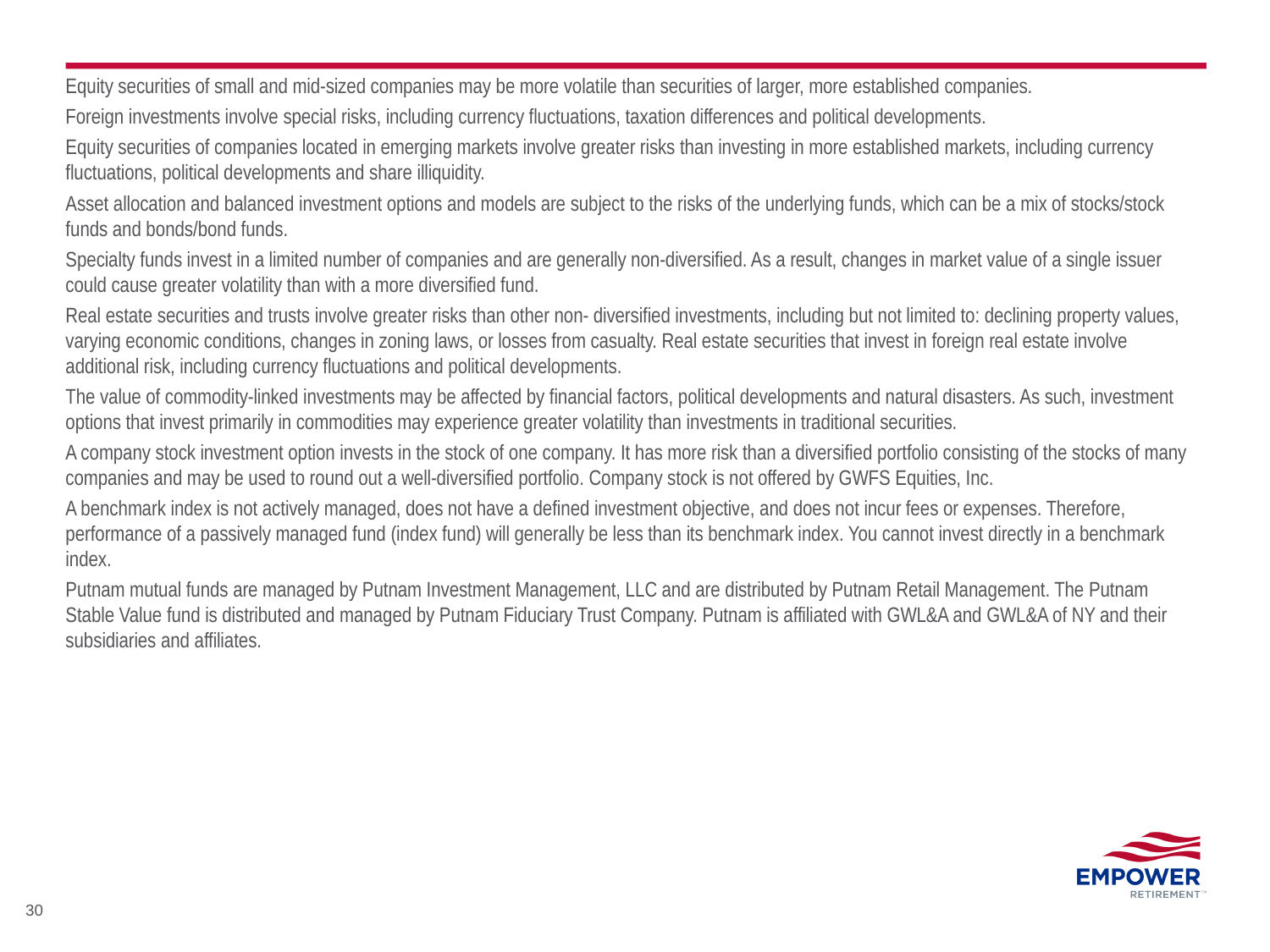

Equity securities of small and mid-sized companies may be more volatile than securities of larger, more established companies.
Foreign investments involve special risks, including currency fluctuations, taxation differences and political developments.
Equity securities of companies located in emerging markets involve greater risks than investing in more established markets, including currency fluctuations, political developments and share illiquidity.
Asset allocation and balanced investment options and models are subject to the risks of the underlying funds, which can be a mix of stocks/stock funds and bonds/bond funds.
Specialty funds invest in a limited number of companies and are generally non-diversified. As a result, changes in market value of a single issuer could cause greater volatility than with a more diversified fund.
Real estate securities and trusts involve greater risks than other non- diversified investments, including but not limited to: declining property values, varying economic conditions, changes in zoning laws, or losses from casualty. Real estate securities that invest in foreign real estate involve additional risk, including currency fluctuations and political developments.
The value of commodity-linked investments may be affected by financial factors, political developments and natural disasters. As such, investment options that invest primarily in commodities may experience greater volatility than investments in traditional securities.
A company stock investment option invests in the stock of one company. It has more risk than a diversified portfolio consisting of the stocks of many companies and may be used to round out a well-diversified portfolio. Company stock is not offered by GWFS Equities, Inc.
A benchmark index is not actively managed, does not have a defined investment objective, and does not incur fees or expenses. Therefore, performance of a passively managed fund (index fund) will generally be less than its benchmark index. You cannot invest directly in a benchmark index.
Putnam mutual funds are managed by Putnam Investment Management, LLC and are distributed by Putnam Retail Management. The Putnam Stable Value fund is distributed and managed by Putnam Fiduciary Trust Company. Putnam is affiliated with GWL&A and GWL&A of NY and their subsidiaries and affiliates.